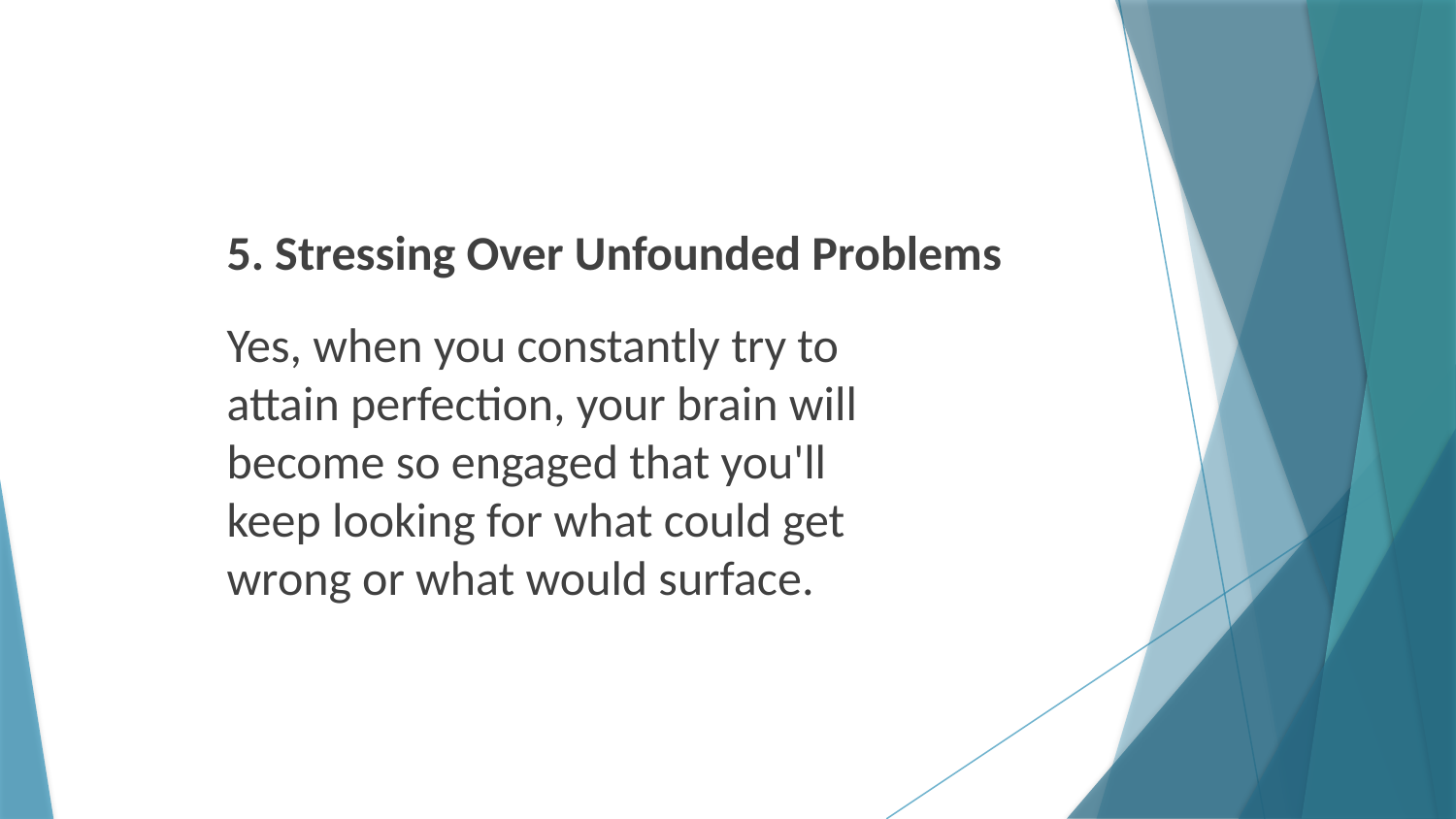

5. Stressing Over Unfounded Problems
Yes, when you constantly try to attain perfection, your brain will become so engaged that you'll keep looking for what could get wrong or what would surface.